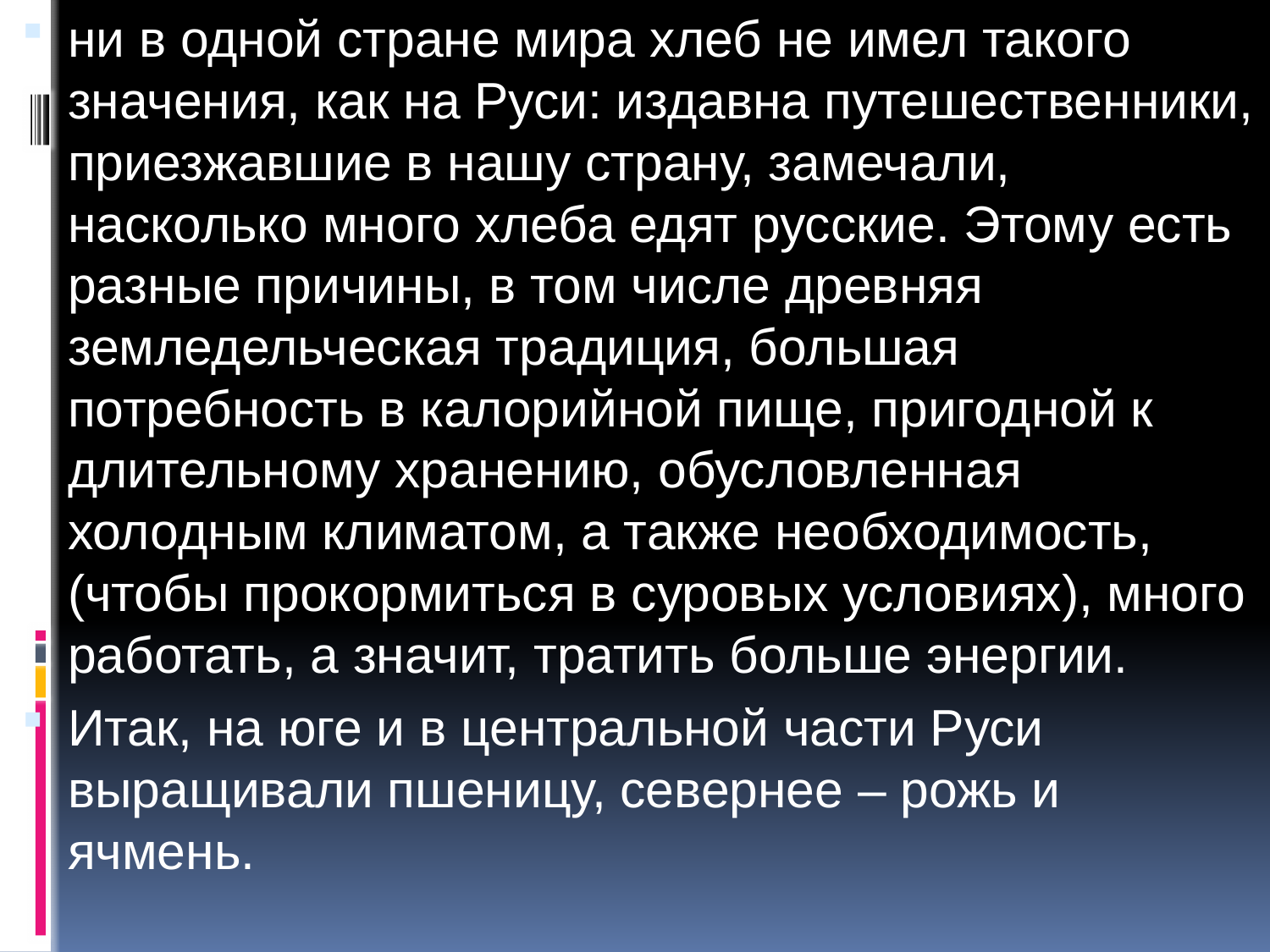

ни в одной стране мира хлеб не имел такого значения, как на Руси: издавна путешественники, приезжавшие в нашу страну, замечали, насколько много хлеба едят русские. Этому есть разные причины, в том числе древняя земледельческая традиция, большая потребность в калорийной пище, пригодной к длительному хранению, обусловленная холодным климатом, а также необходимость, (чтобы прокормиться в суровых условиях), много работать, а значит, тратить больше энергии.
Итак, на юге и в центральной части Руси выращивали пшеницу, севернее – рожь и ячмень.